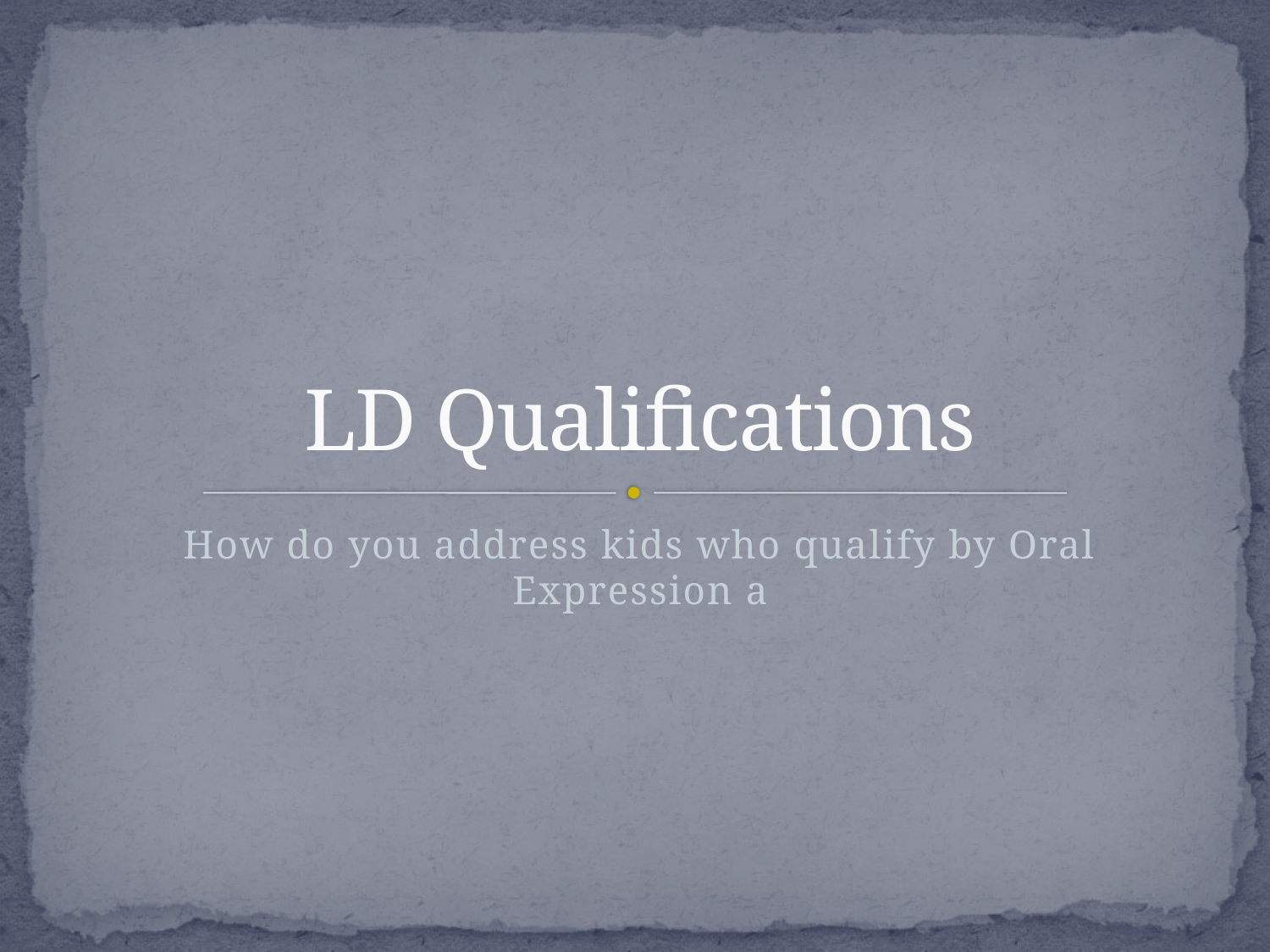

# LD Qualifications
How do you address kids who qualify by Oral Expression a